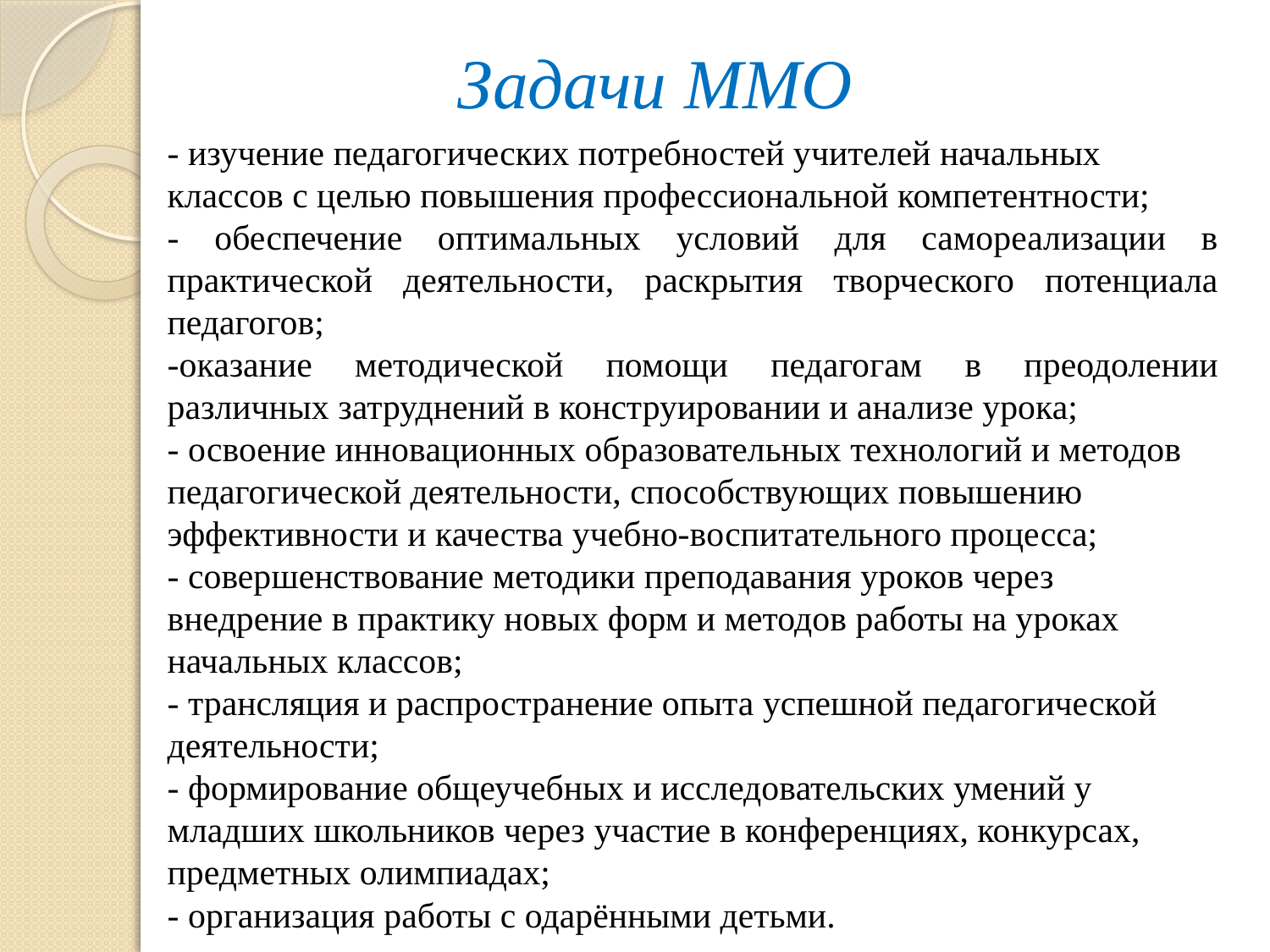

# Задачи ММО
- изучение педагогических потребностей учителей начальных классов с целью повышения профессиональной компетентности;
- обеспечение оптимальных условий для самореализации в практической деятельности, раскрытия творческого потенциала педагогов;
-оказание методической помощи педагогам в преодолении различных затруднений в конструировании и анализе урока;
- освоение инновационных образовательных технологий и методов педагогической деятельности, способствующих повышению эффективности и качества учебно-воспитательного процесса;
- совершенствование методики преподавания уроков через внедрение в практику новых форм и методов работы на уроках начальных классов;
- трансляция и распространение опыта успешной педагогической деятельности;
- формирование общеучебных и исследовательских умений у младших школьников через участие в конференциях, конкурсах, предметных олимпиадах;
- организация работы с одарёнными детьми.